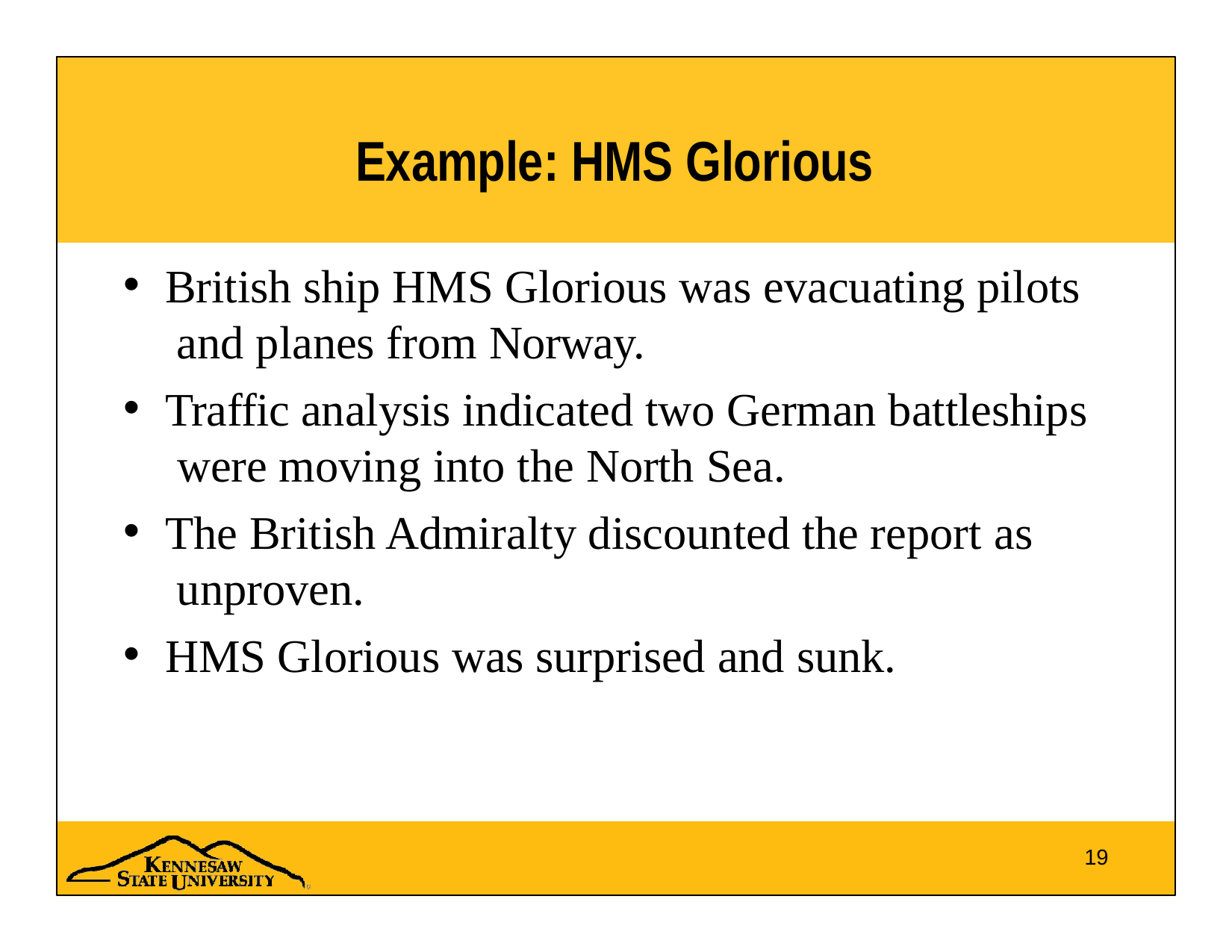

# Example: HMS Glorious
British ship HMS Glorious was evacuating pilots  and planes from Norway.
Traffic analysis indicated two German battleships  were moving into the North Sea.
The British Admiralty discounted the report as  unproven.
HMS Glorious was surprised and sunk.

19